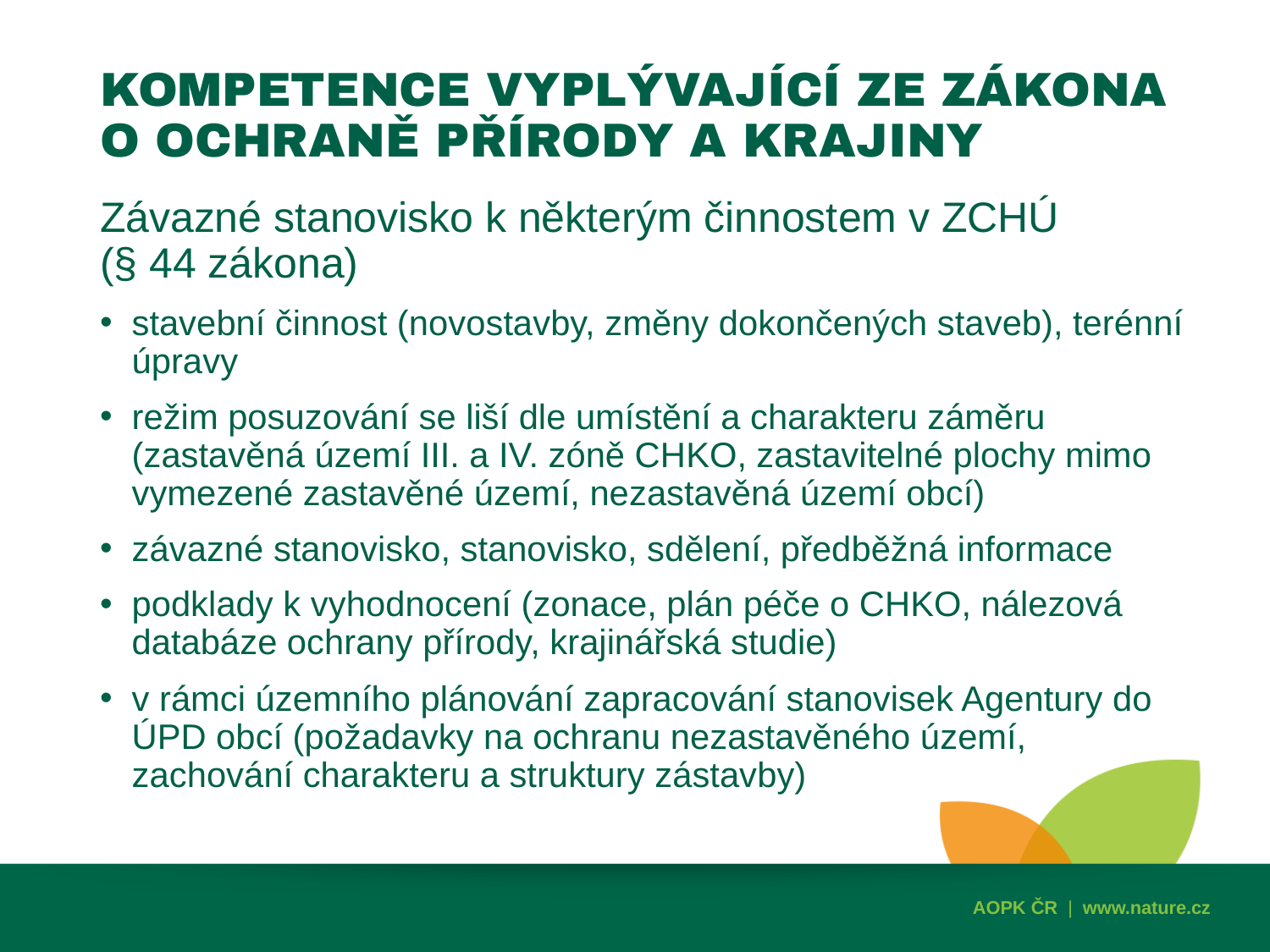

# Kompetence vyplývající ze zákona o ochraně přírody a krajiny
Závazné stanovisko k některým činnostem v ZCHÚ          (§ 44 zákona)
stavební činnost (novostavby, změny dokončených staveb), terénní úpravy
režim posuzování se liší dle umístění a charakteru záměru (zastavěná území III. a IV. zóně CHKO, zastavitelné plochy mimo vymezené zastavěné území, nezastavěná území obcí)
závazné stanovisko, stanovisko, sdělení, předběžná informace
podklady k vyhodnocení (zonace, plán péče o CHKO, nálezová databáze ochrany přírody, krajinářská studie)
v rámci územního plánování zapracování stanovisek Agentury do ÚPD obcí (požadavky na ochranu nezastavěného území, zachování charakteru a struktury zástavby)